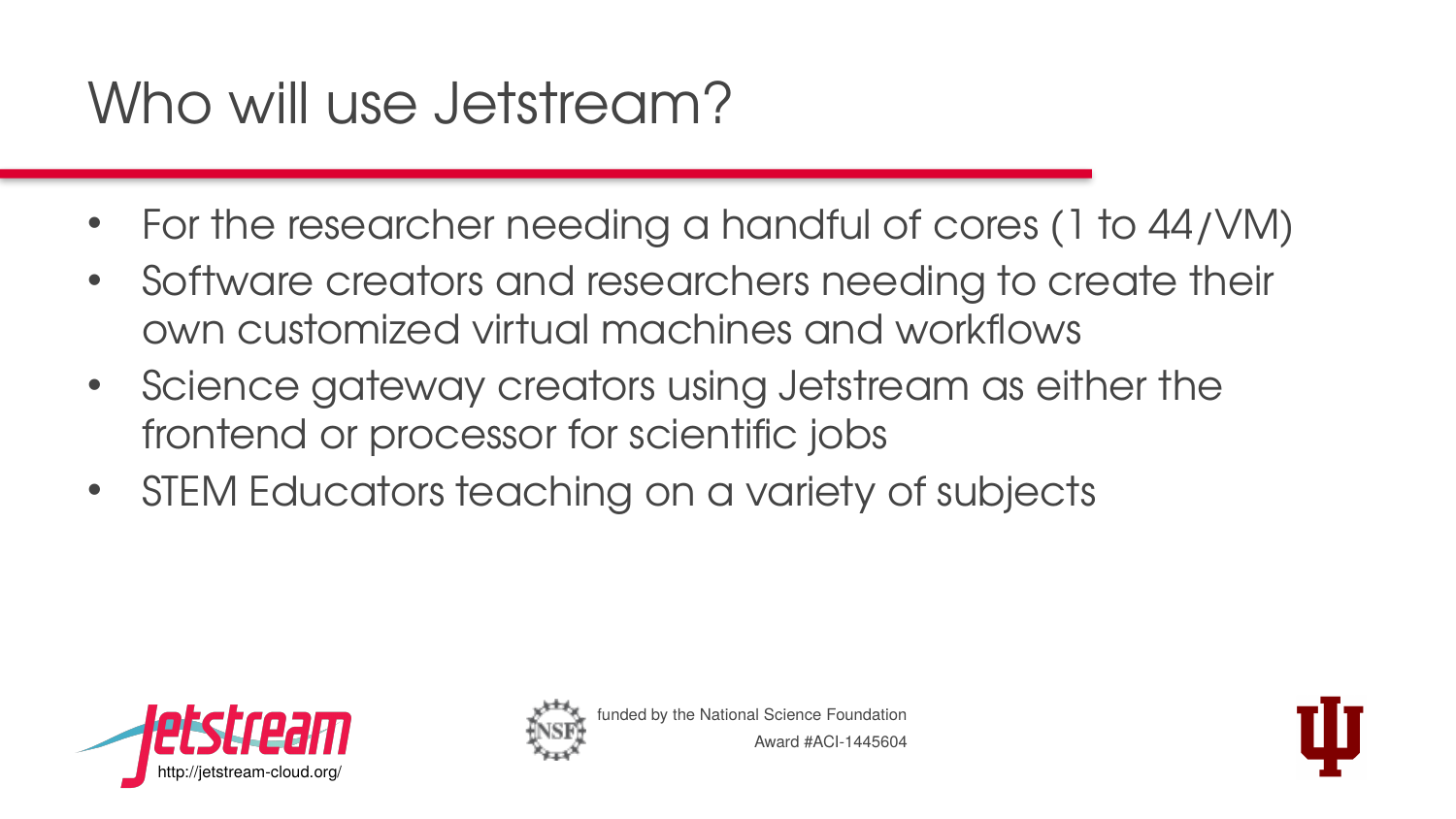

# Who will use Jetstream?
For the researcher needing a handful of cores (1 to 44/VM)
Software creators and researchers needing to create their own customized virtual machines and workflows
Science gateway creators using Jetstream as either the frontend or processor for scientific jobs
STEM Educators teaching on a variety of subjects